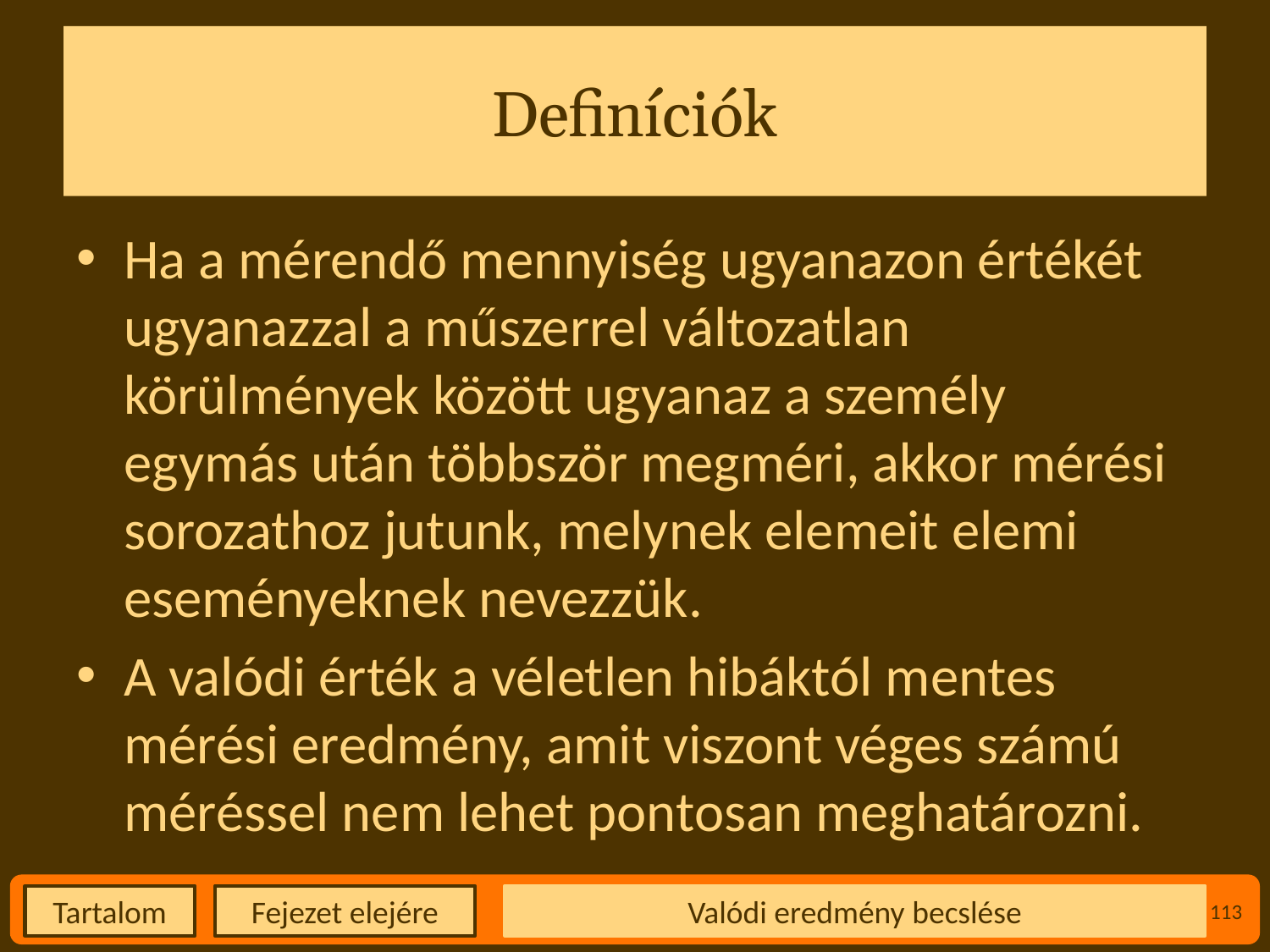

# Definíciók
Ha a mérendő mennyiség ugyanazon értékét ugyanazzal a műszerrel változatlan körülmények között ugyanaz a személy egymás után többször megméri, akkor mérési sorozathoz jutunk, melynek elemeit elemi eseményeknek nevezzük.
A valódi érték a véletlen hibáktól mentes mérési eredmény, amit viszont véges számú méréssel nem lehet pontosan meghatározni.
Valódi eredmény becslése
113
Fejezet elejére